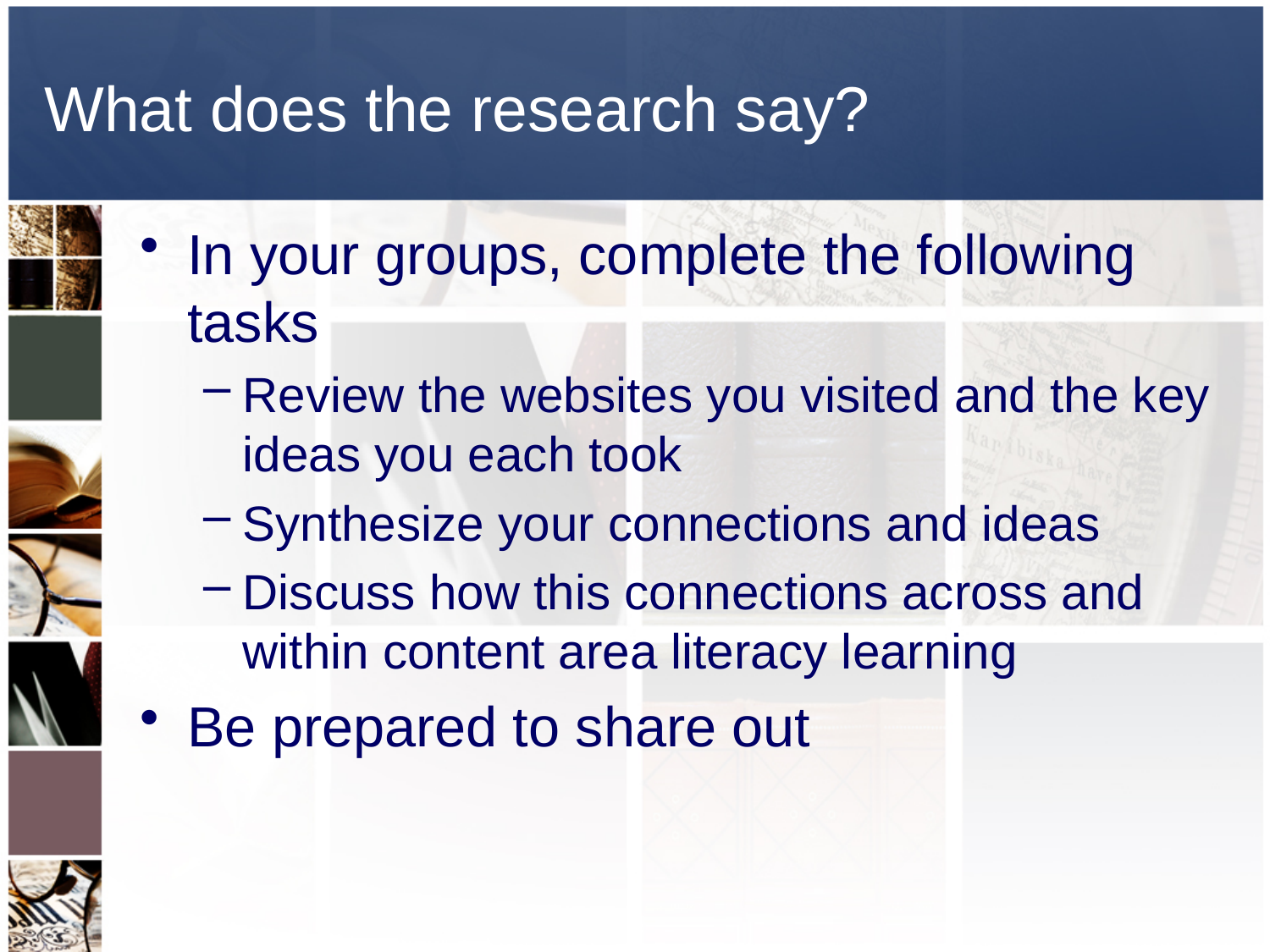

# What does the research say?
In your groups, complete the following tasks
Review the websites you visited and the key ideas you each took
Synthesize your connections and ideas
Discuss how this connections across and within content area literacy learning
Be prepared to share out